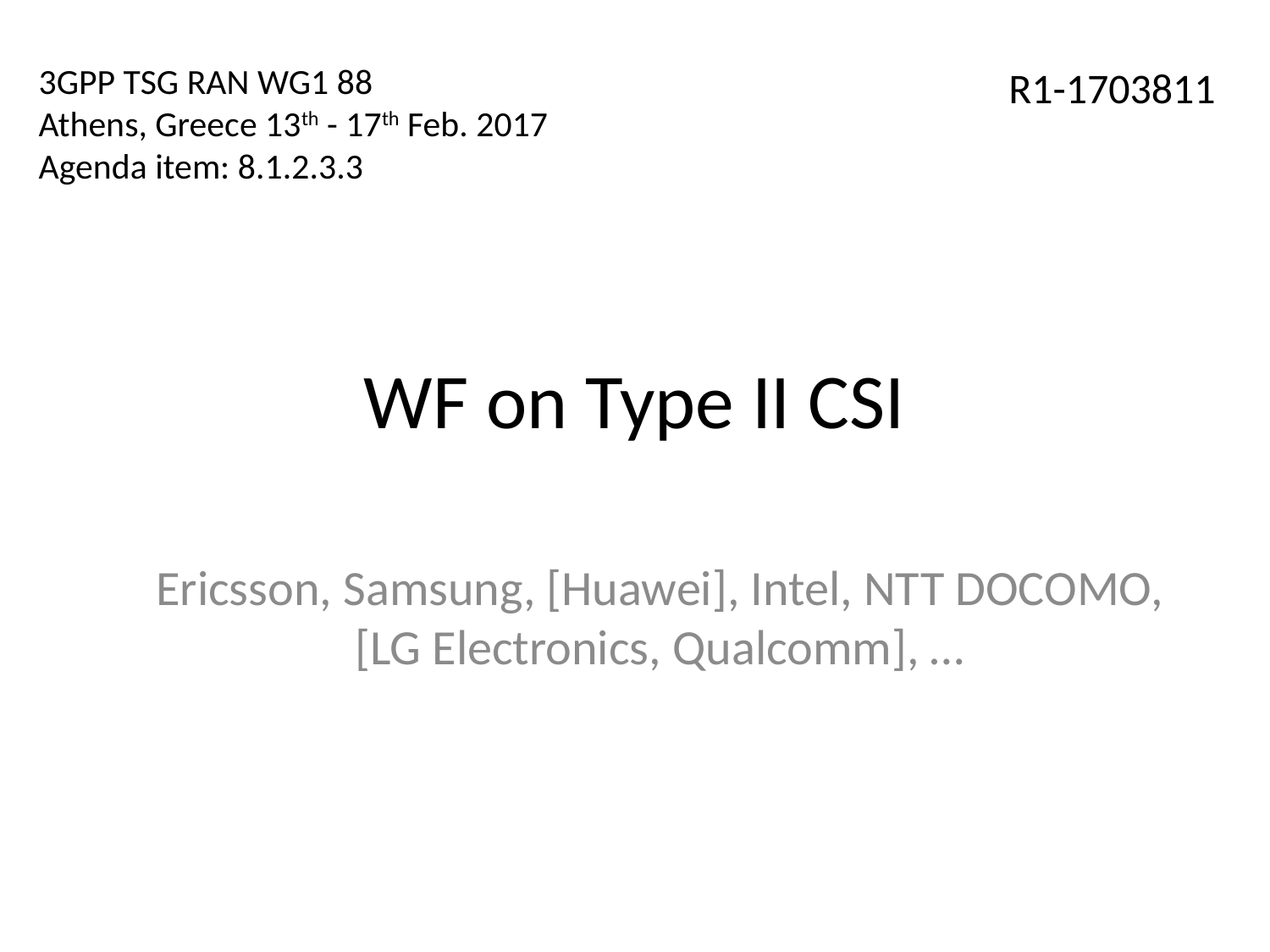

3GPP TSG RAN WG1 88
Athens, Greece 13th - 17th Feb. 2017
Agenda item: 8.1.2.3.3
R1-1703811
# WF on Type II CSI
Ericsson, Samsung, [Huawei], Intel, NTT DOCOMO, [LG Electronics, Qualcomm], …